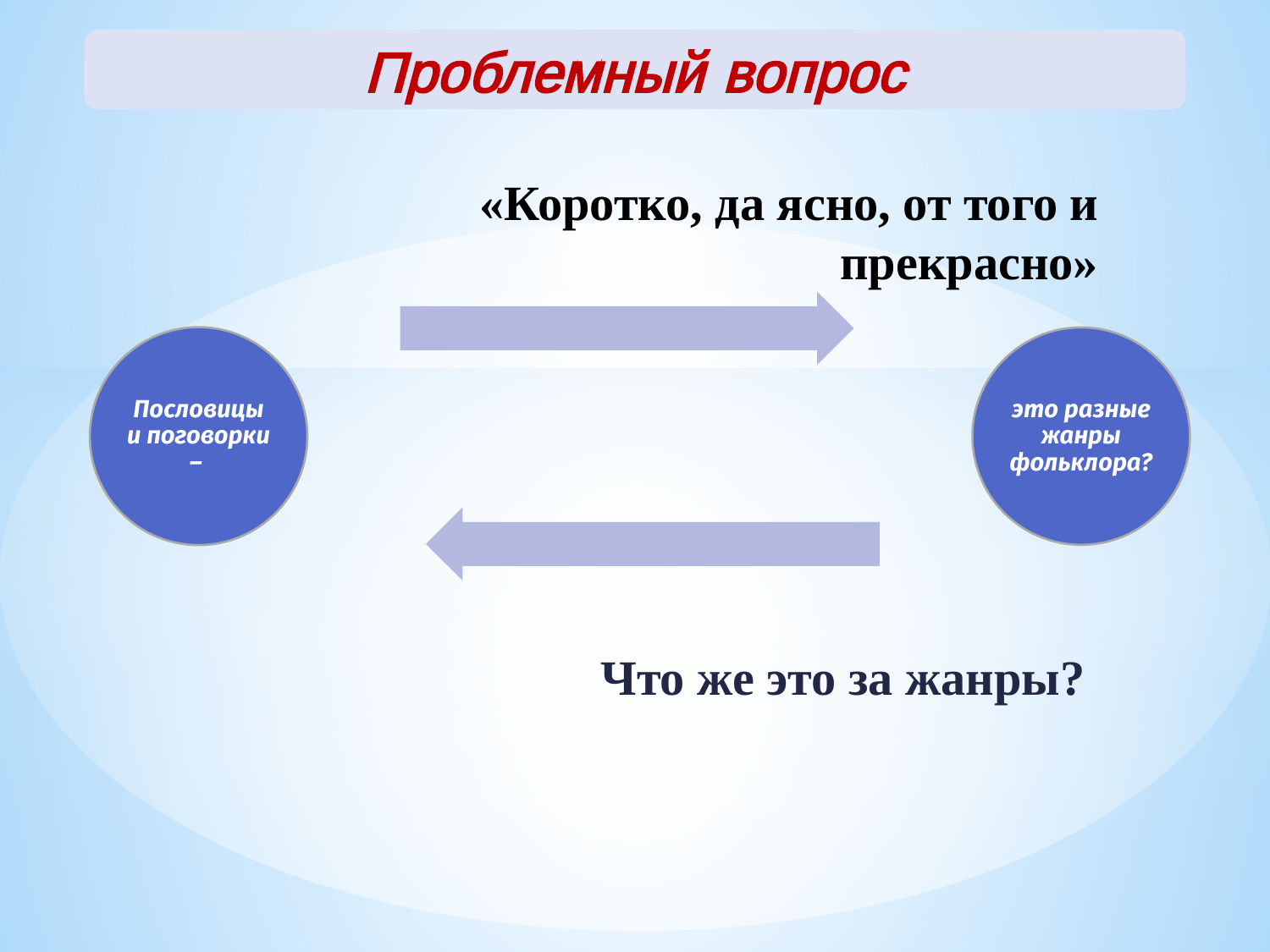

Проблемный вопрос
# «Коротко, да ясно, от того и прекрасно»

Пословицы и поговорки –
это разные жанры фольклора?

Что же это за жанры?